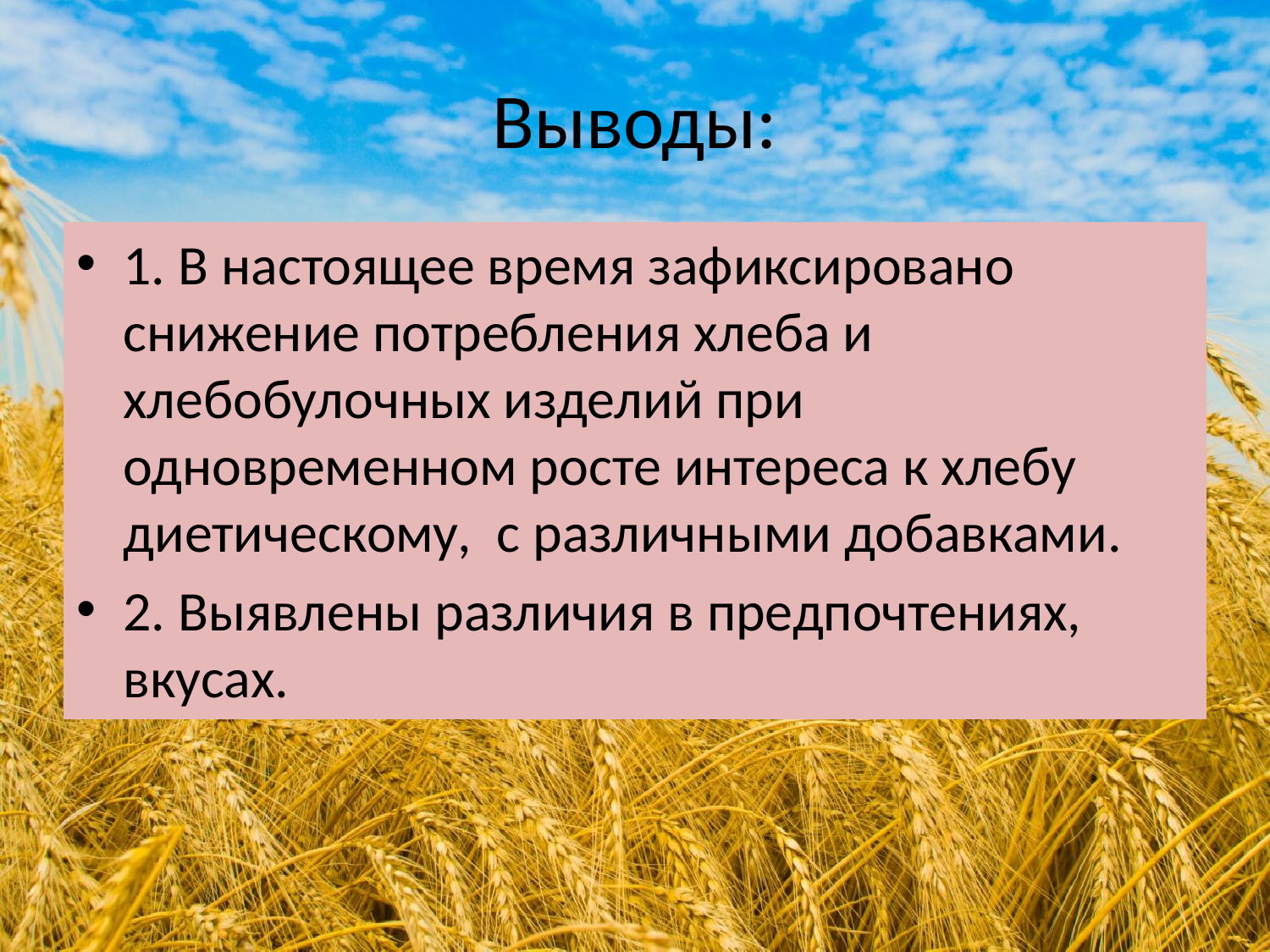

# Выводы:
1. В настоящее время зафиксировано снижение потребления хлеба и хлебобулочных изделий при одновременном росте интереса к хлебу диетическому,  с различными добавками.
2. Выявлены различия в предпочтениях, вкусах.